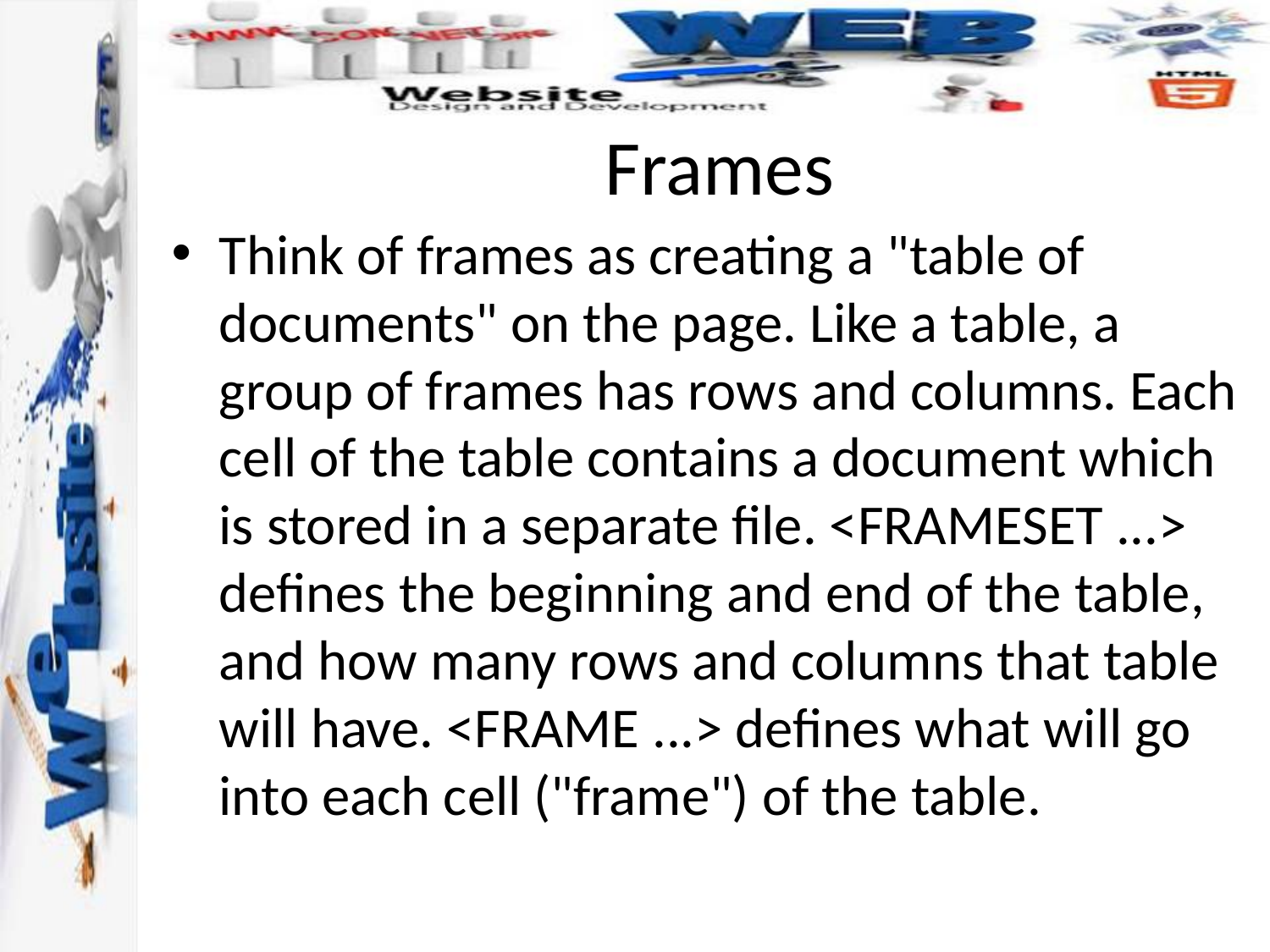

# Frames
Think of frames as creating a "table of documents" on the page. Like a table, a group of frames has rows and columns. Each cell of the table contains a document which is stored in a separate file. <FRAMESET ...> defines the beginning and end of the table, and how many rows and columns that table will have. <FRAME ...> defines what will go into each cell ("frame") of the table.